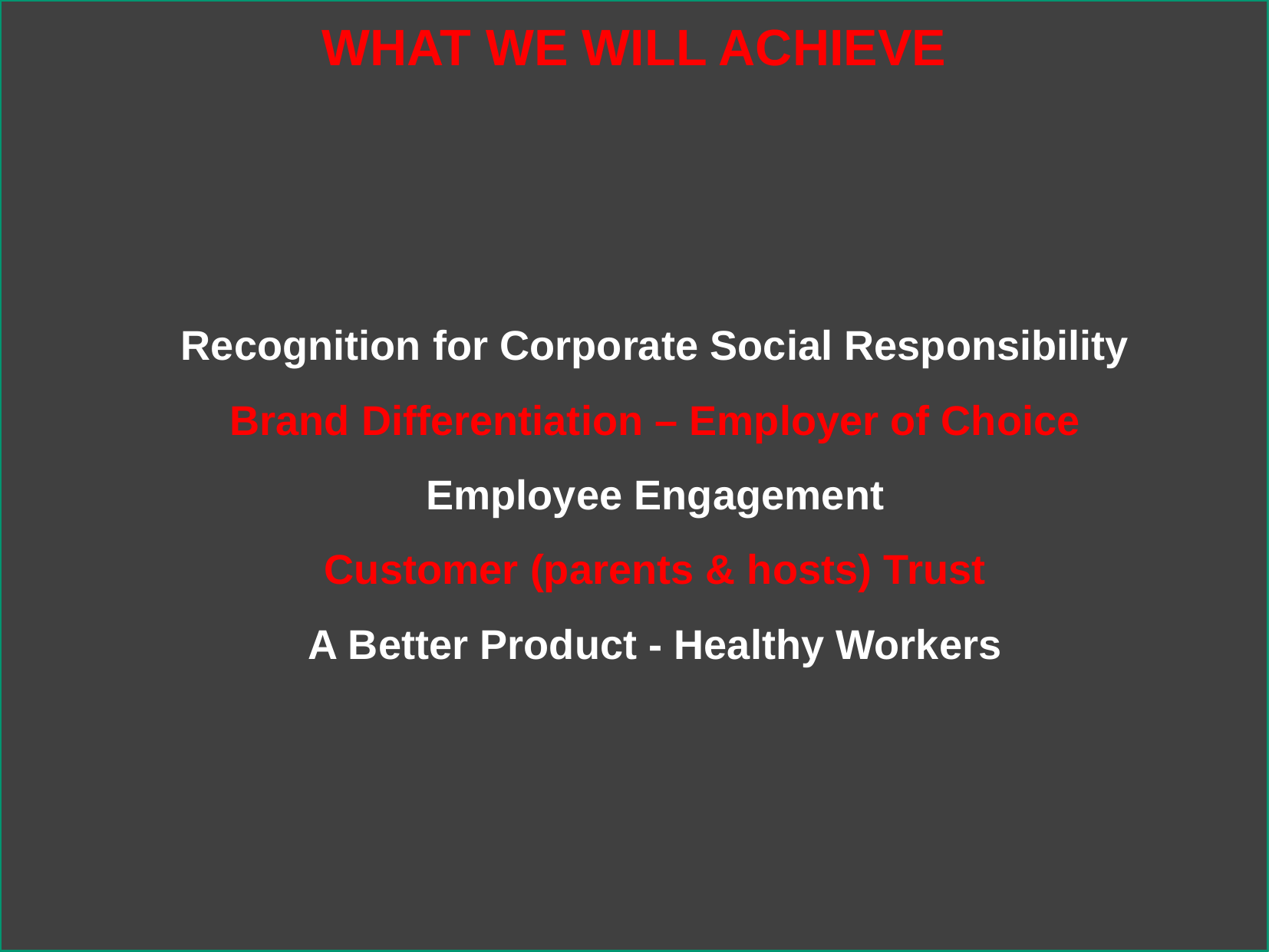

WHAT WE WILL ACHIEVE
Recognition for Corporate Social Responsibility
Brand Differentiation – Employer of Choice
Employee Engagement
Customer (parents & hosts) Trust
A Better Product - Healthy Workers